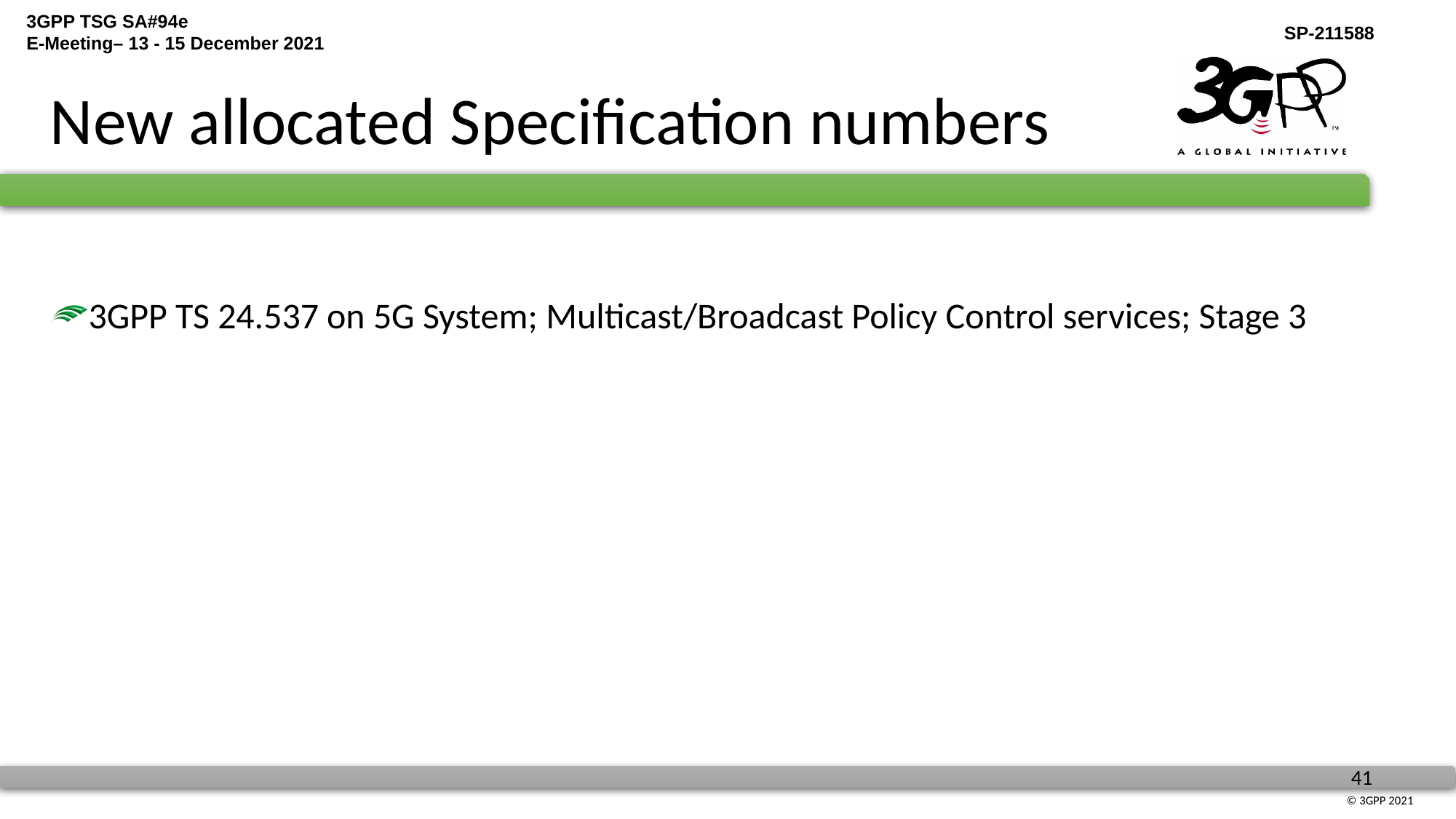

# New allocated Specification numbers
3GPP TS 24.537 on 5G System; Multicast/Broadcast Policy Control services; Stage 3